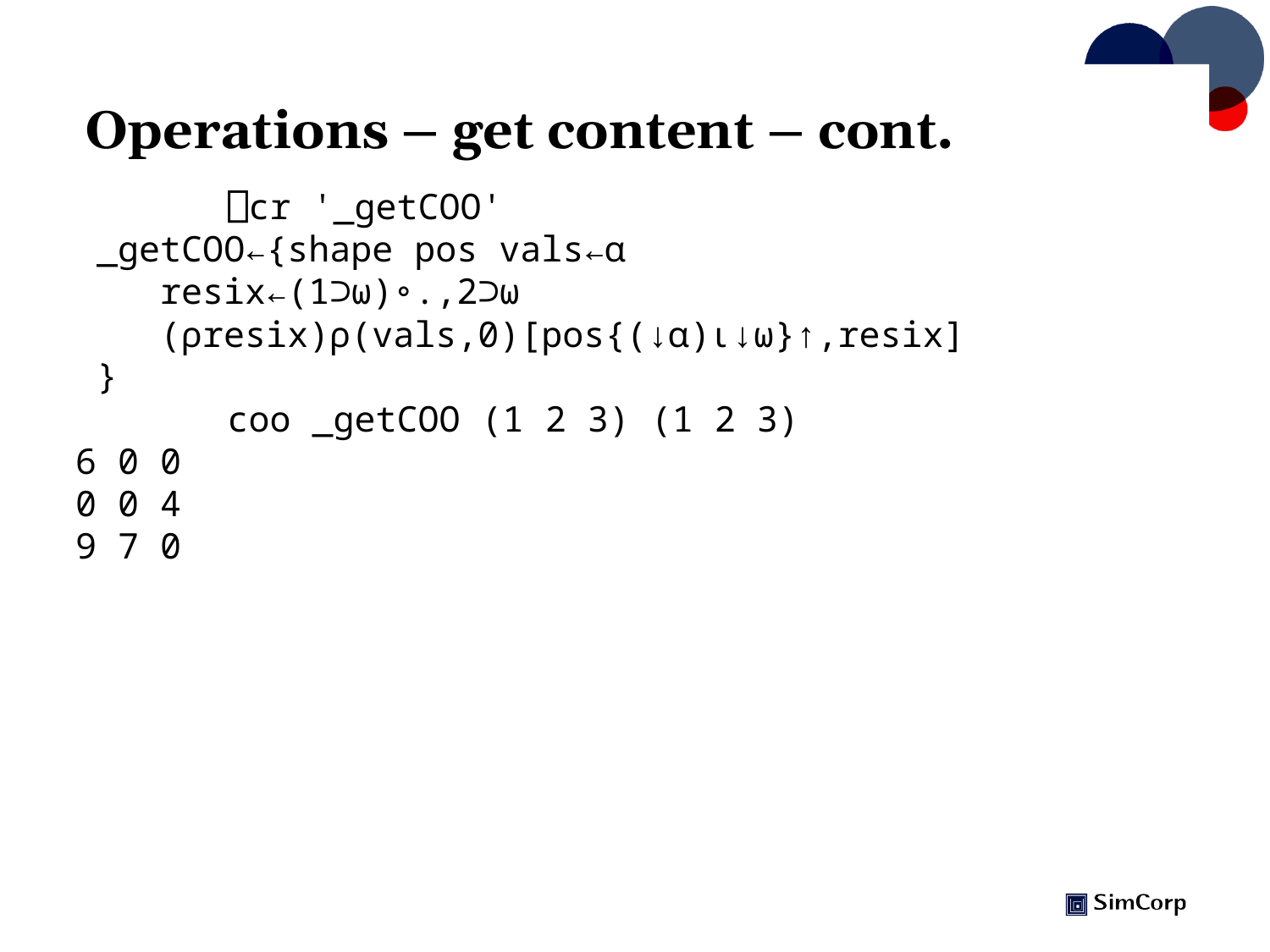

# Operations – get content – cont.
		⎕cr '_getCOO'
 _getCOO←{shape pos vals←⍺
    resix←(1⊃⍵)∘.,2⊃⍵
    (⍴resix)⍴(vals,0)[pos{(↓⍺)⍳↓⍵}↑,resix]
 }
		coo _getCOO (1 2 3) (1 2 3)
6 0 0
0 0 4
9 7 0